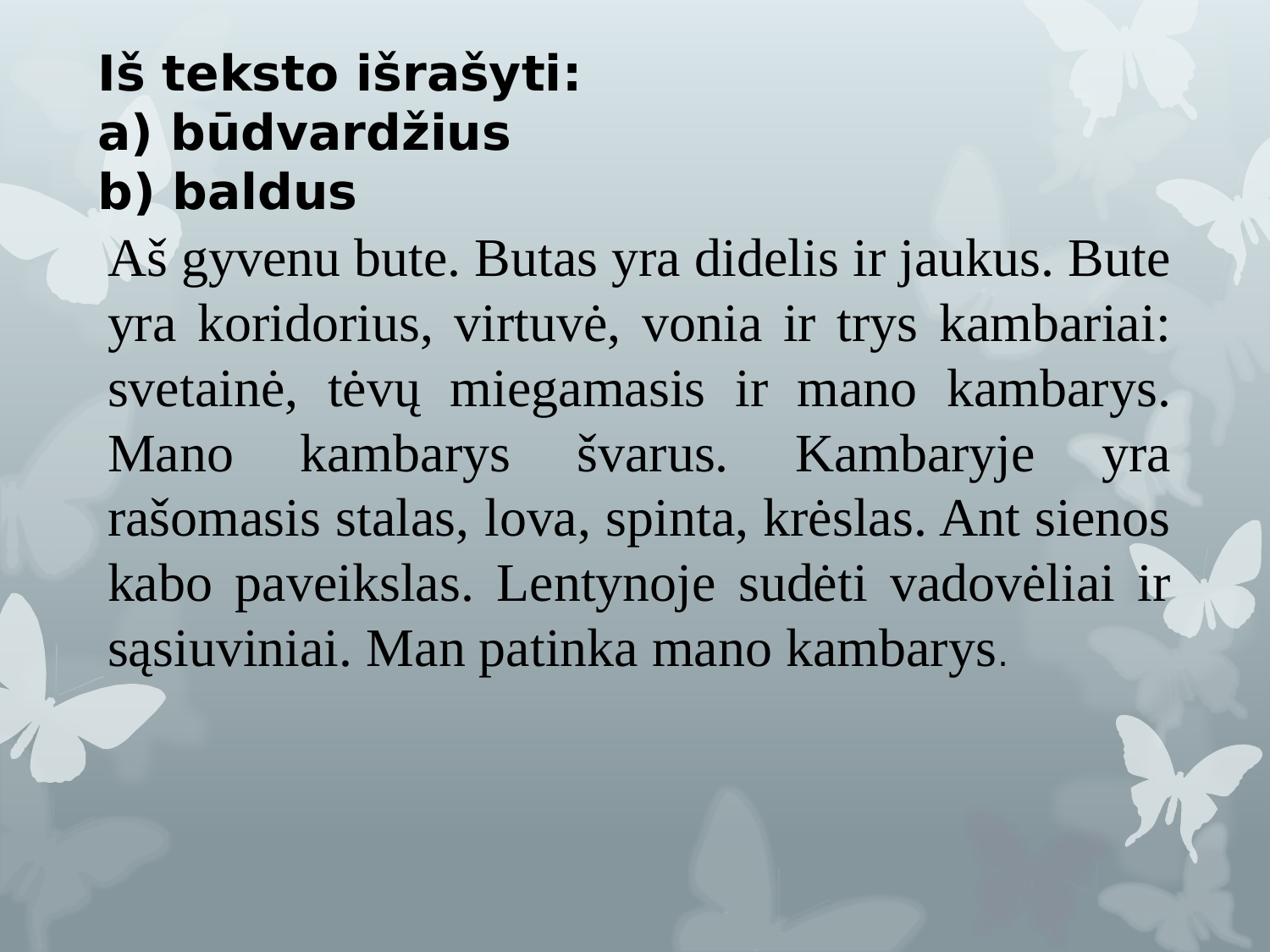

# Iš teksto išrašyti: a) būdvardžius b) baldus
Aš gyvenu bute. Butas yra didelis ir jaukus. Bute yra koridorius, virtuvė, vonia ir trys kambariai: svetainė, tėvų miegamasis ir mano kambarys. Mano kambarys švarus. Kambaryje yra rašomasis stalas, lova, spinta, krėslas. Ant sienos kabo paveikslas. Lentynoje sudėti vadovėliai ir sąsiuviniai. Man patinka mano kambarys.